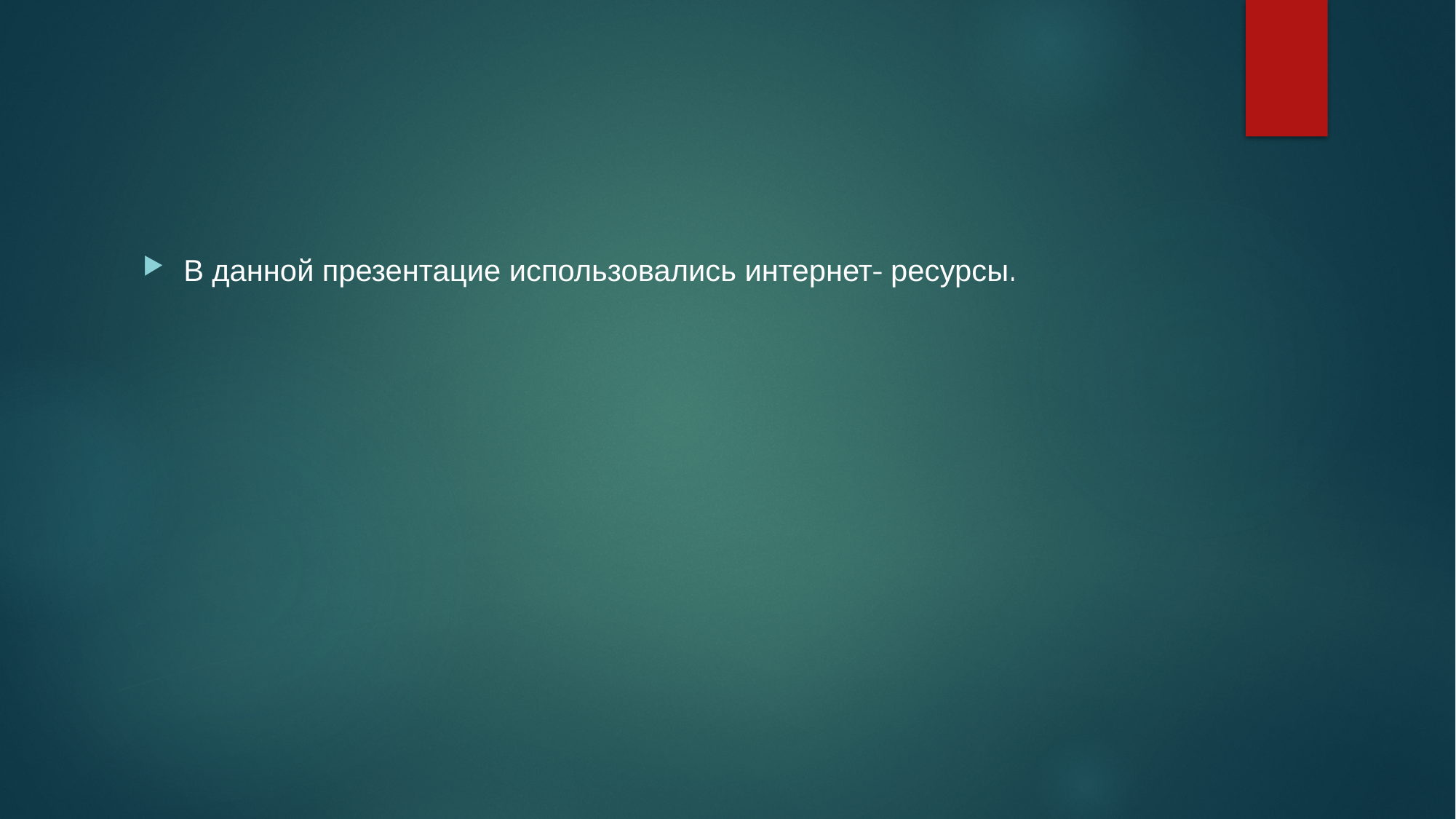

#
В данной презентацие использовались интернет- ресурсы.